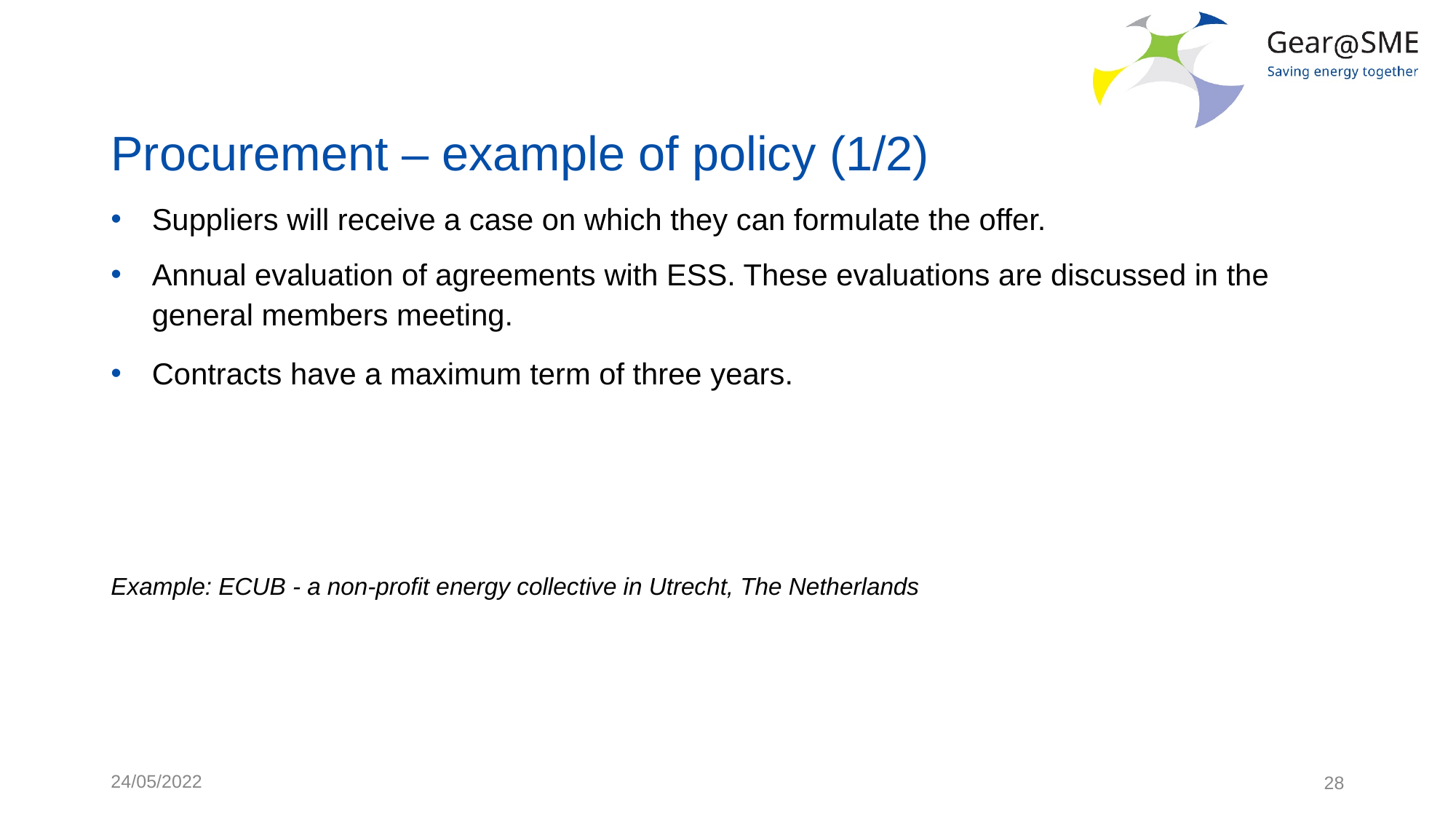

# Procurement – example of policy (1/2)
Suppliers will receive a case on which they can formulate the offer.
Annual evaluation of agreements with ESS. These evaluations are discussed in the general members meeting.
Contracts have a maximum term of three years.

Example: ECUB - a non-profit energy collective in Utrecht, The Netherlands

24/05/2022
28